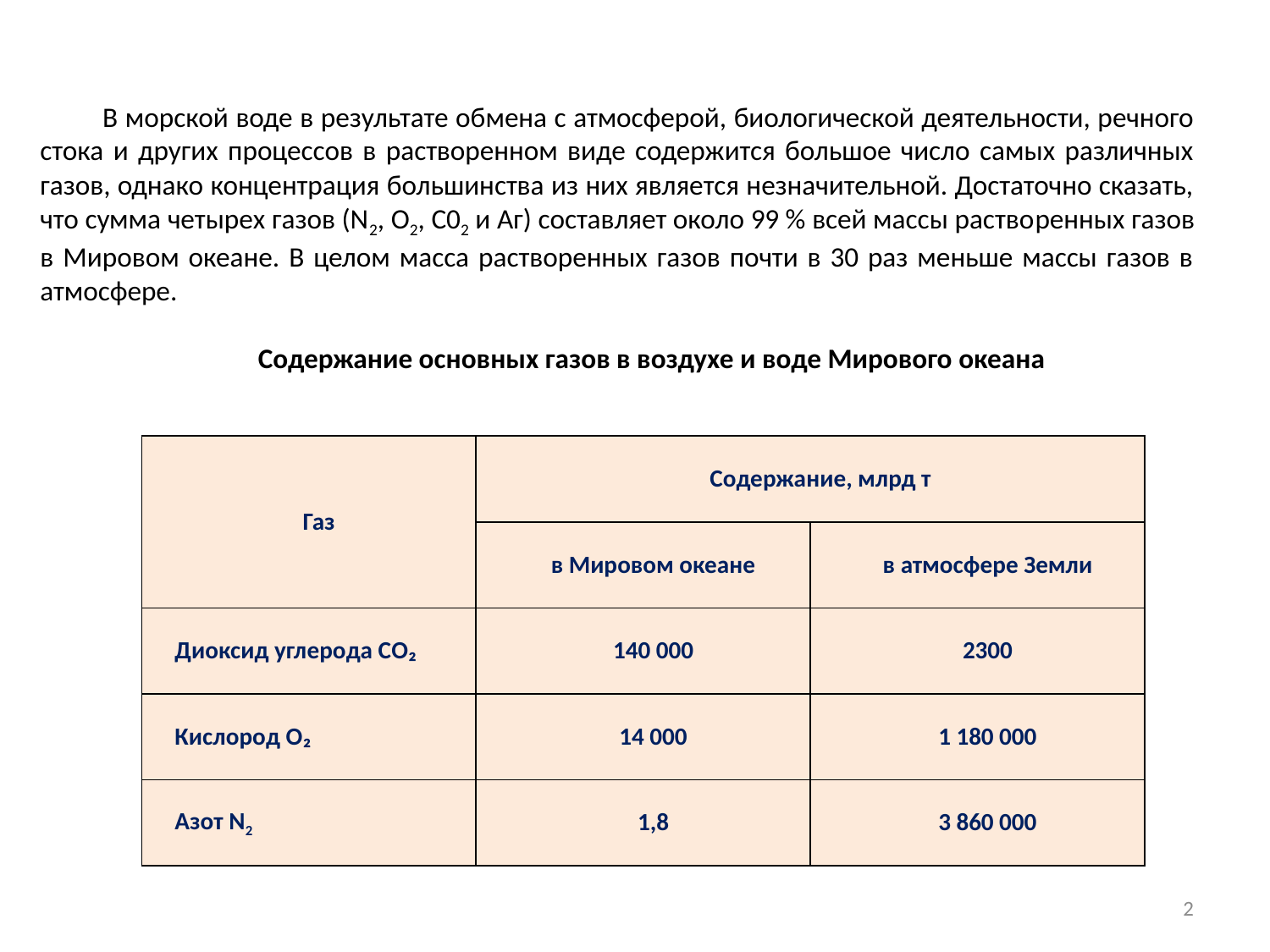

В морской воде в результате обмена с атмосферой, биологической деятельности, речного стока и других процессов в растворенном виде содержится большое число самых различных газов, однако концентрация большинства из них является незначительной. Достаточно сказать, что сумма четырех газов (N2, О2, С02 и Аг) составляет около 99 % всей массы раство­ренных газов в Мировом океане. В целом масса растворенных газов почти в 30 раз меньше массы газов в атмосфере.

 Содержание основных газов в воздухе и воде Мирового океана
| Газ | Содержание, млрд т |  |
| --- | --- | --- |
|  | в Мировом океане | в атмосфере Земли |
| Диоксид углерода СО₂ | 140 000 | 2300 |
| Кислород О₂ | 14 000 | 1 180 000 |
| Азот N2 | 1,8 | 3 860 000 |
2